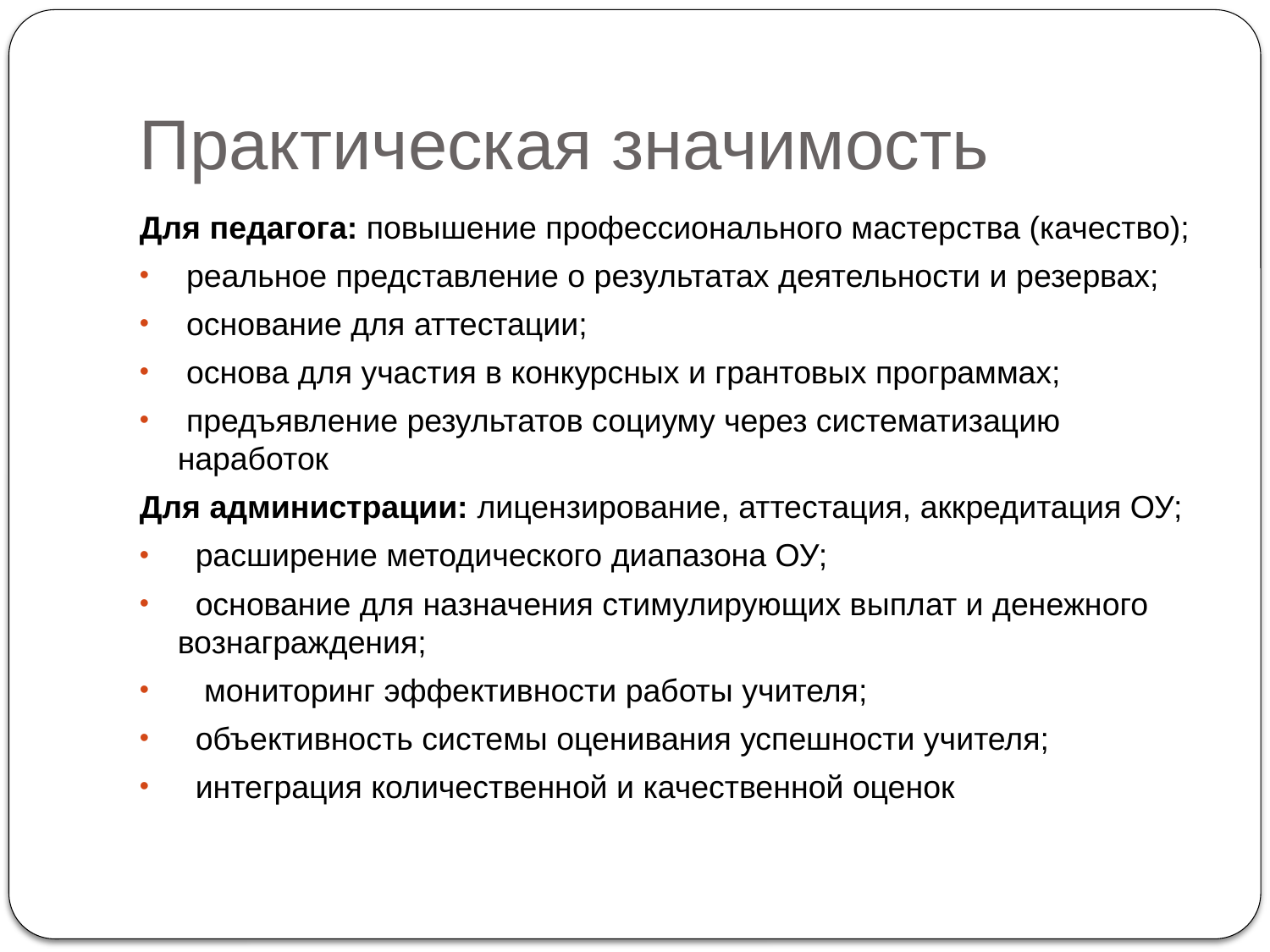

# Практическая значимость
Для педагога: повышение профессионального мастерства (качество);
 реальное представление о результатах деятельности и резервах;
 основание для аттестации;
 основа для участия в конкурсных и грантовых программах;
 предъявление результатов социуму через систематизацию наработок
Для администрации: лицензирование, аттестация, аккредитация ОУ;
  расширение методического диапазона ОУ;
  основание для назначения стимулирующих выплат и денежного вознаграждения;
   мониторинг эффективности работы учителя;
  объективность системы оценивания успешности учителя;
  интеграция количественной и качественной оценок